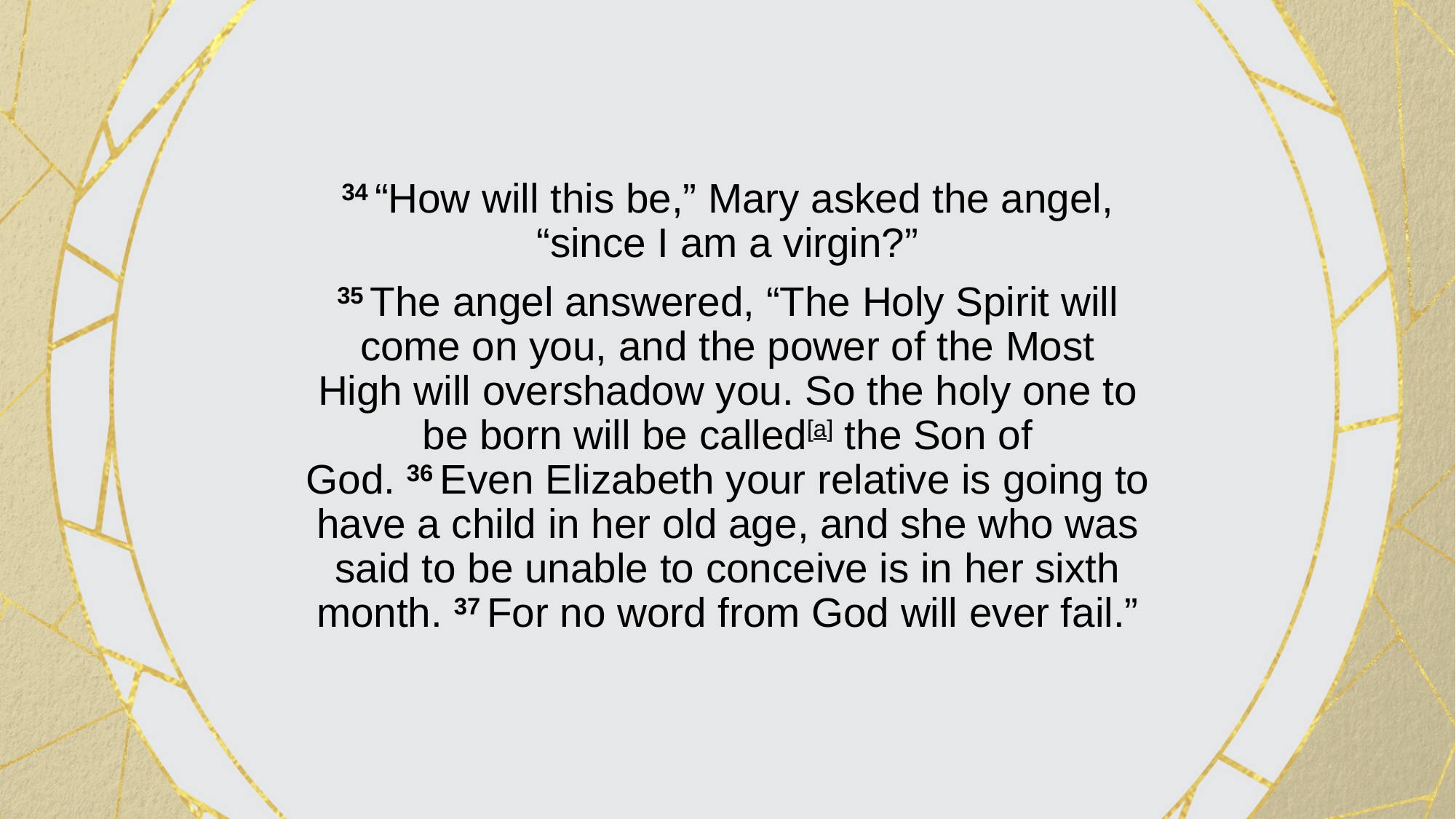

34 “How will this be,” Mary asked the angel, “since I am a virgin?”
35 The angel answered, “The Holy Spirit will come on you, and the power of the Most High will overshadow you. So the holy one to be born will be called[a] the Son of God. 36 Even Elizabeth your relative is going to have a child in her old age, and she who was said to be unable to conceive is in her sixth month. 37 For no word from God will ever fail.”